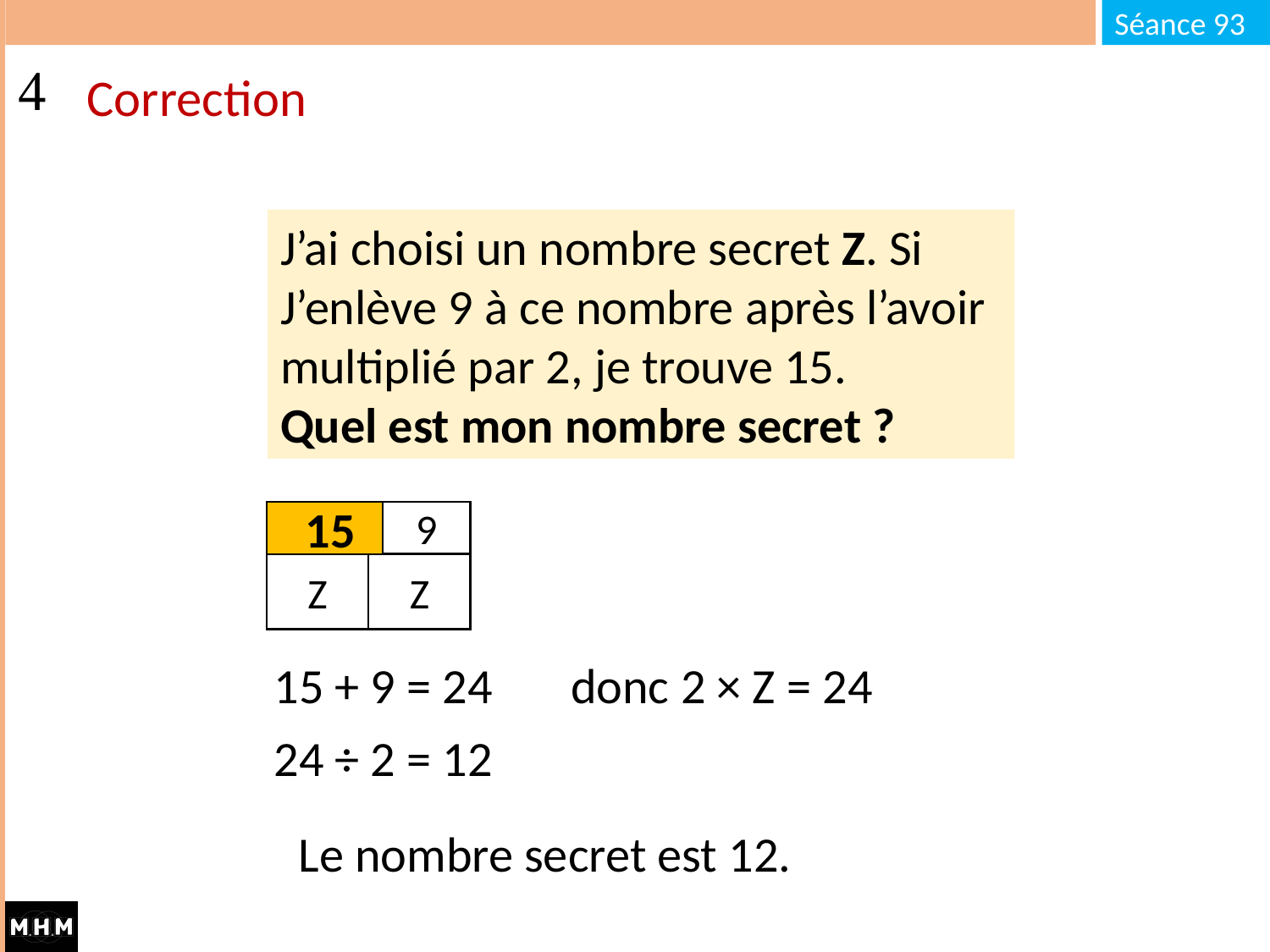

# Correction
J’ai choisi un nombre secret Z. Si J’enlève 9 à ce nombre après l’avoir multiplié par 2, je trouve 15.
Quel est mon nombre secret ?
9
 15
Z
Z
15 + 9 = 24       donc 2 × Z = 24
24 ÷ 2 = 12
Le nombre secret est 12.